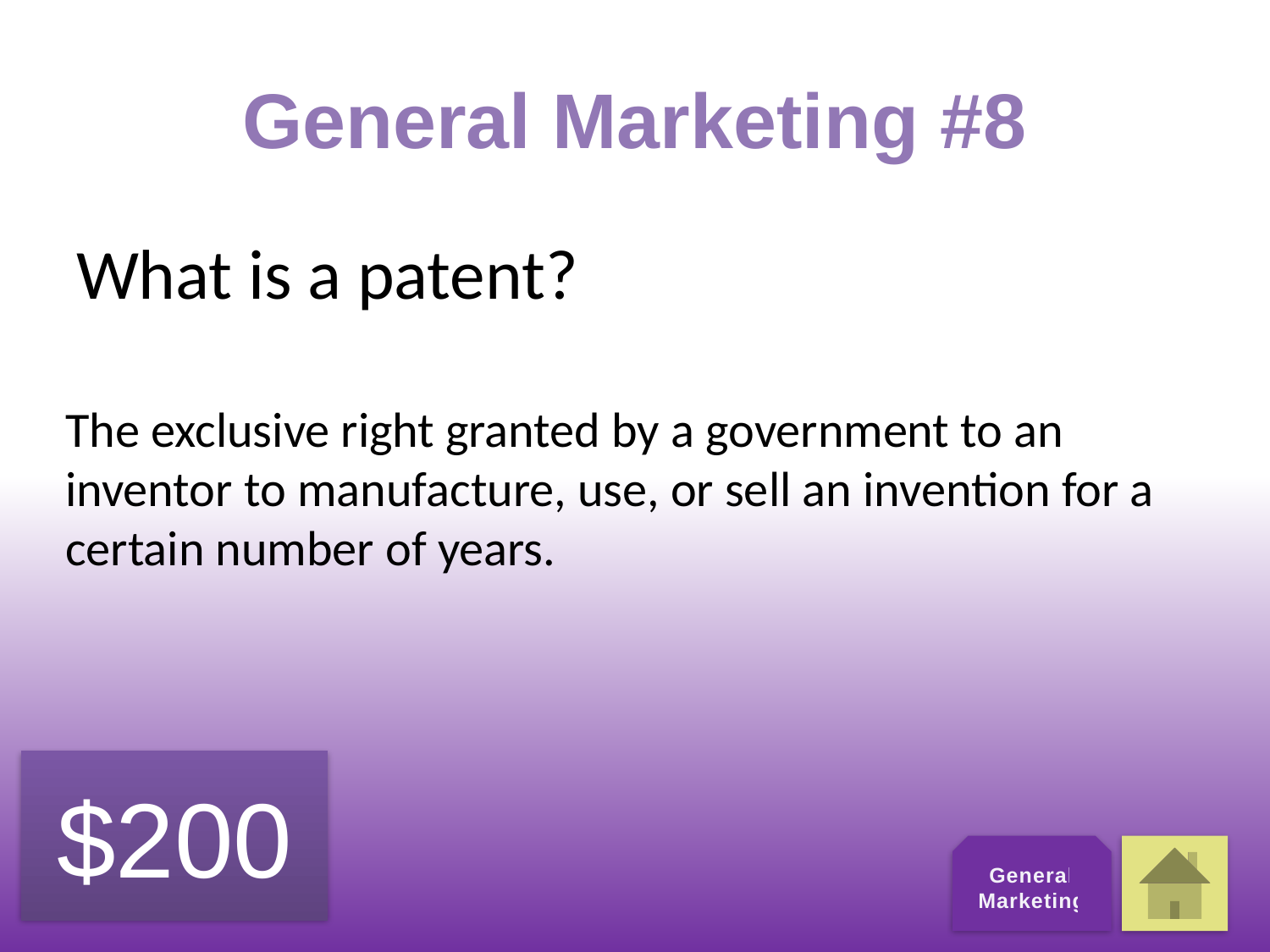

# General Marketing #8
What is a patent?
The exclusive right granted by a government to an inventor to manufacture, use, or sell an invention for a certain number of years.
$200
General Marketing